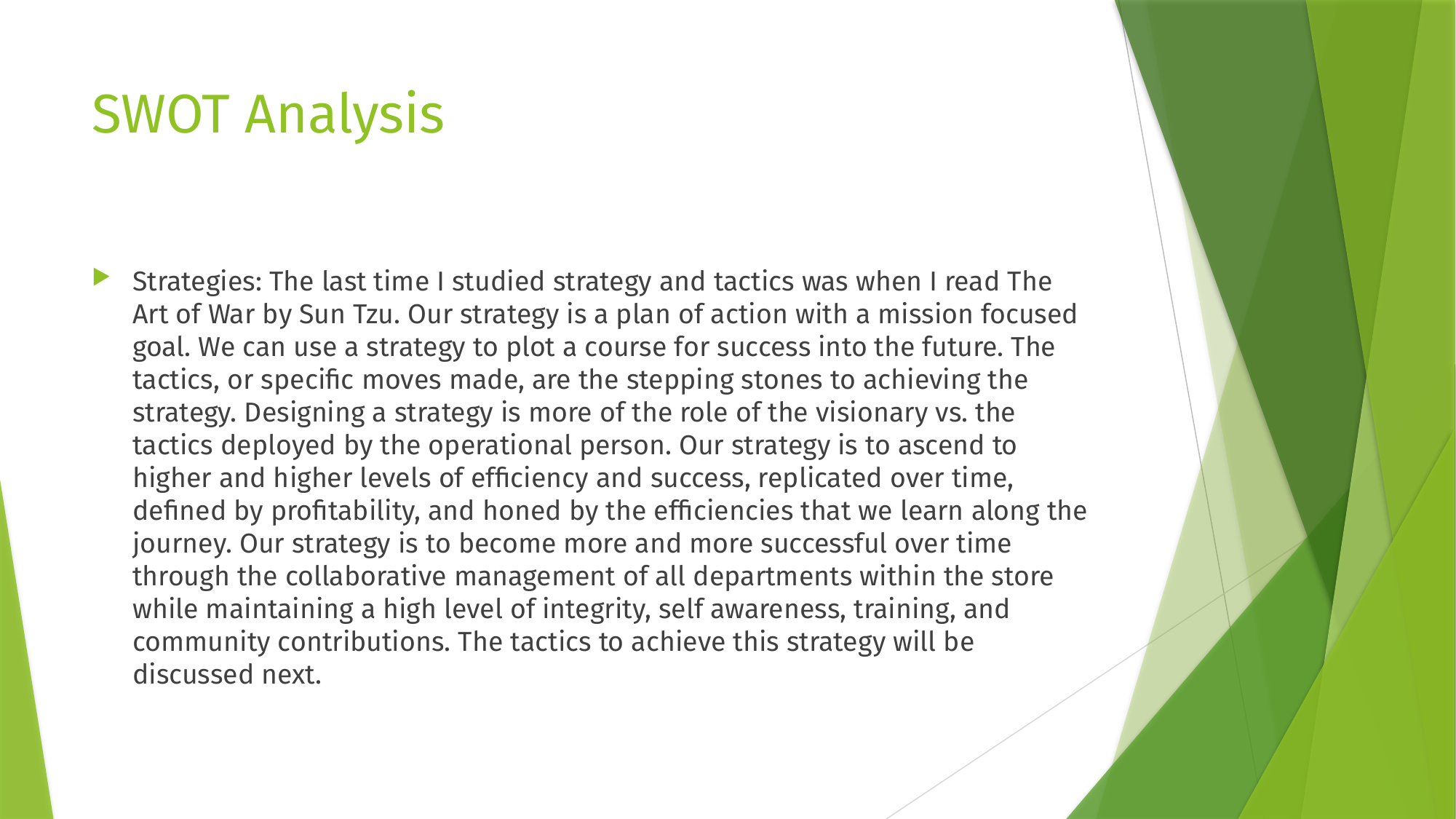

# SWOT Analysis
Strategies: The last time I studied strategy and tactics was when I read The Art of War by Sun Tzu. Our strategy is a plan of action with a mission focused goal. We can use a strategy to plot a course for success into the future. The tactics, or specific moves made, are the stepping stones to achieving the strategy. Designing a strategy is more of the role of the visionary vs. the tactics deployed by the operational person. Our strategy is to ascend to higher and higher levels of efficiency and success, replicated over time, defined by profitability, and honed by the efficiencies that we learn along the journey. Our strategy is to become more and more successful over time through the collaborative management of all departments within the store while maintaining a high level of integrity, self awareness, training, and community contributions. The tactics to achieve this strategy will be discussed next.